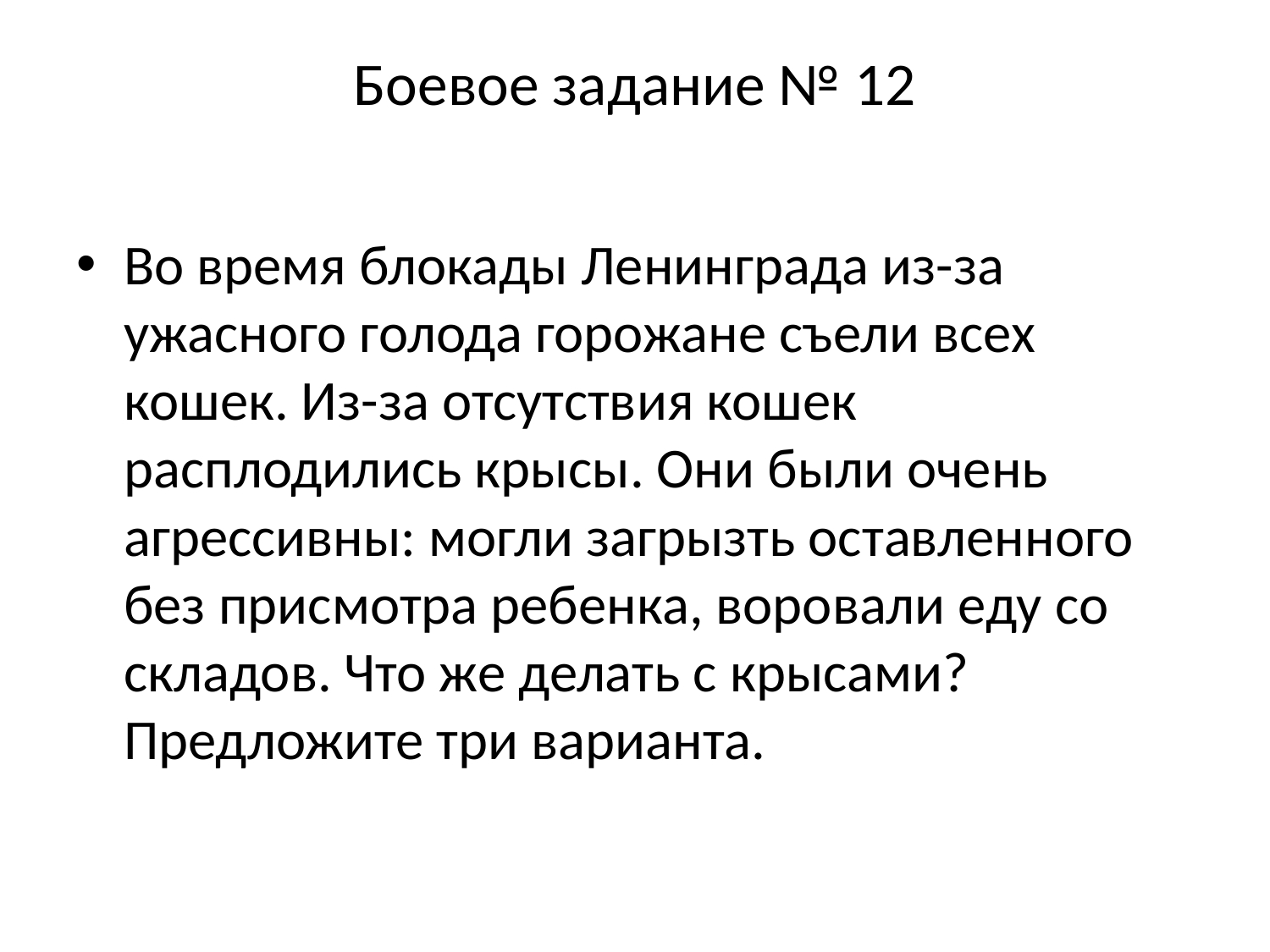

# Боевое задание № 12
Во время блокады Ленинграда из-за ужасного голода горожане съели всех кошек. Из-за отсутствия кошек расплодились крысы. Они были очень агрессивны: могли загрызть оставленного без присмотра ребенка, воровали еду со складов. Что же делать с крысами? Предложите три варианта.